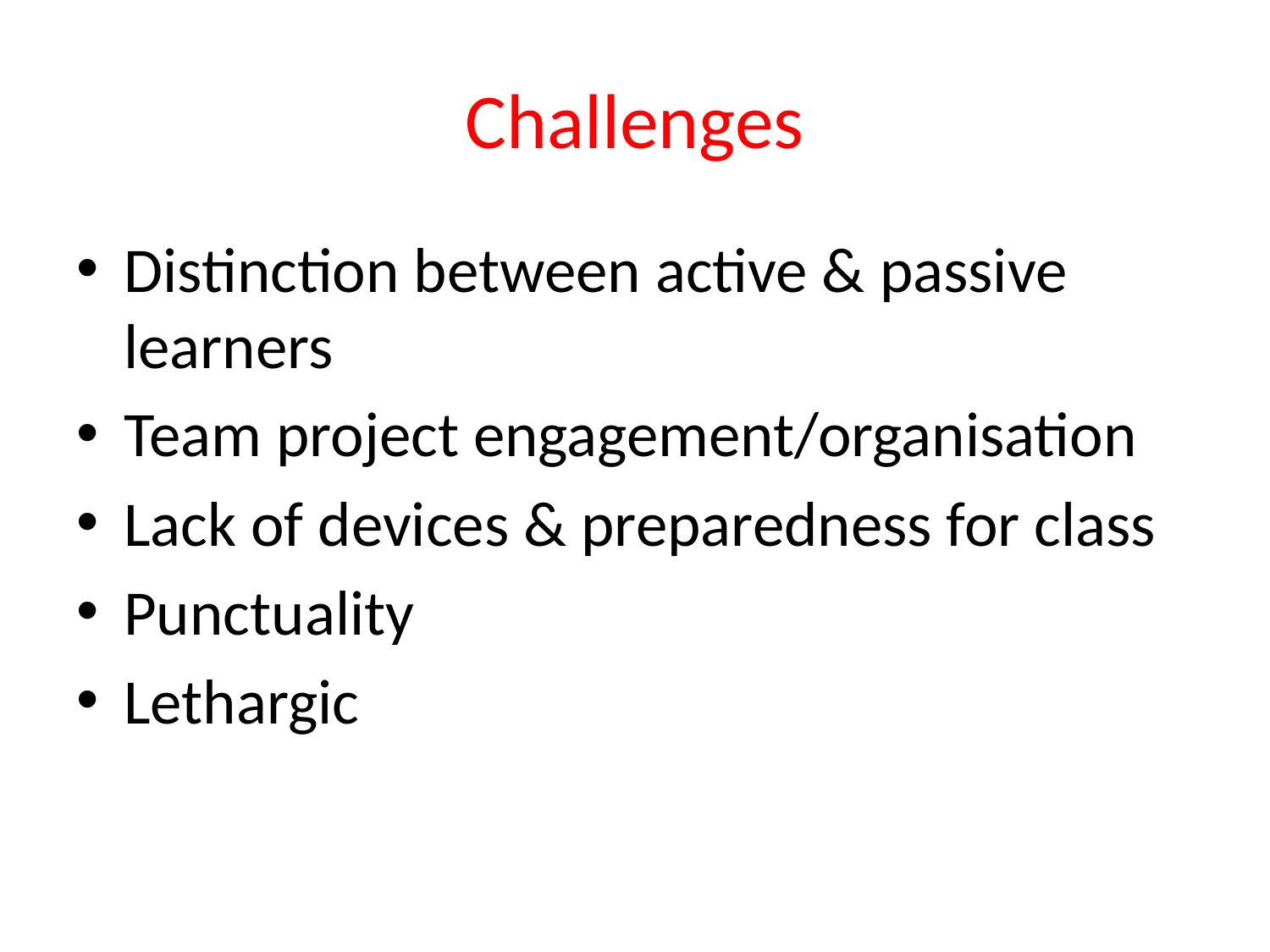

# Challenges
Distinction between active & passive learners
Team project engagement/organisation
Lack of devices & preparedness for class
Punctuality
Lethargic